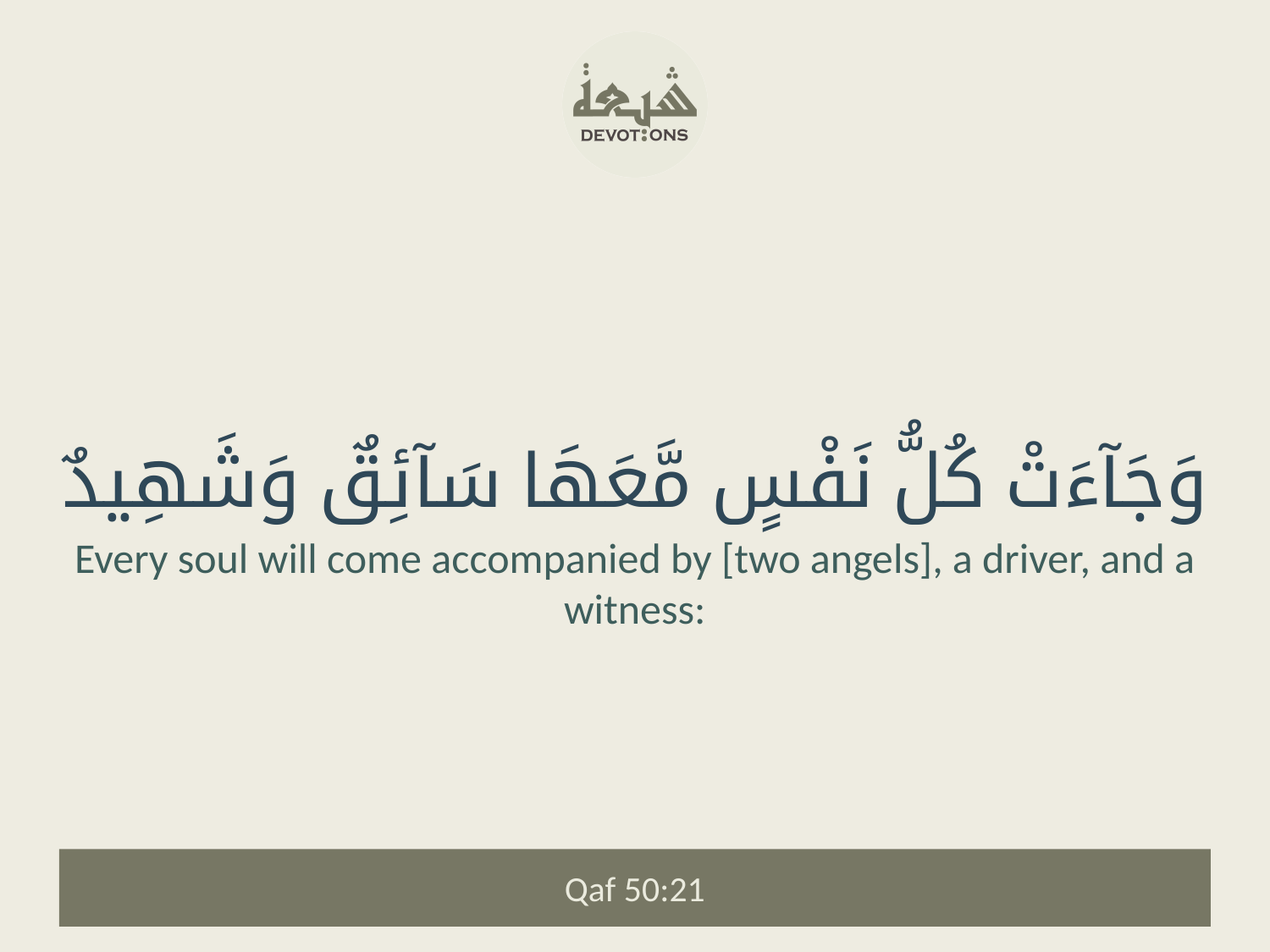

وَجَآءَتْ كُلُّ نَفْسٍ مَّعَهَا سَآئِقٌ وَشَهِيدٌ
Every soul will come accompanied by [two angels], a driver, and a witness:
Qaf 50:21